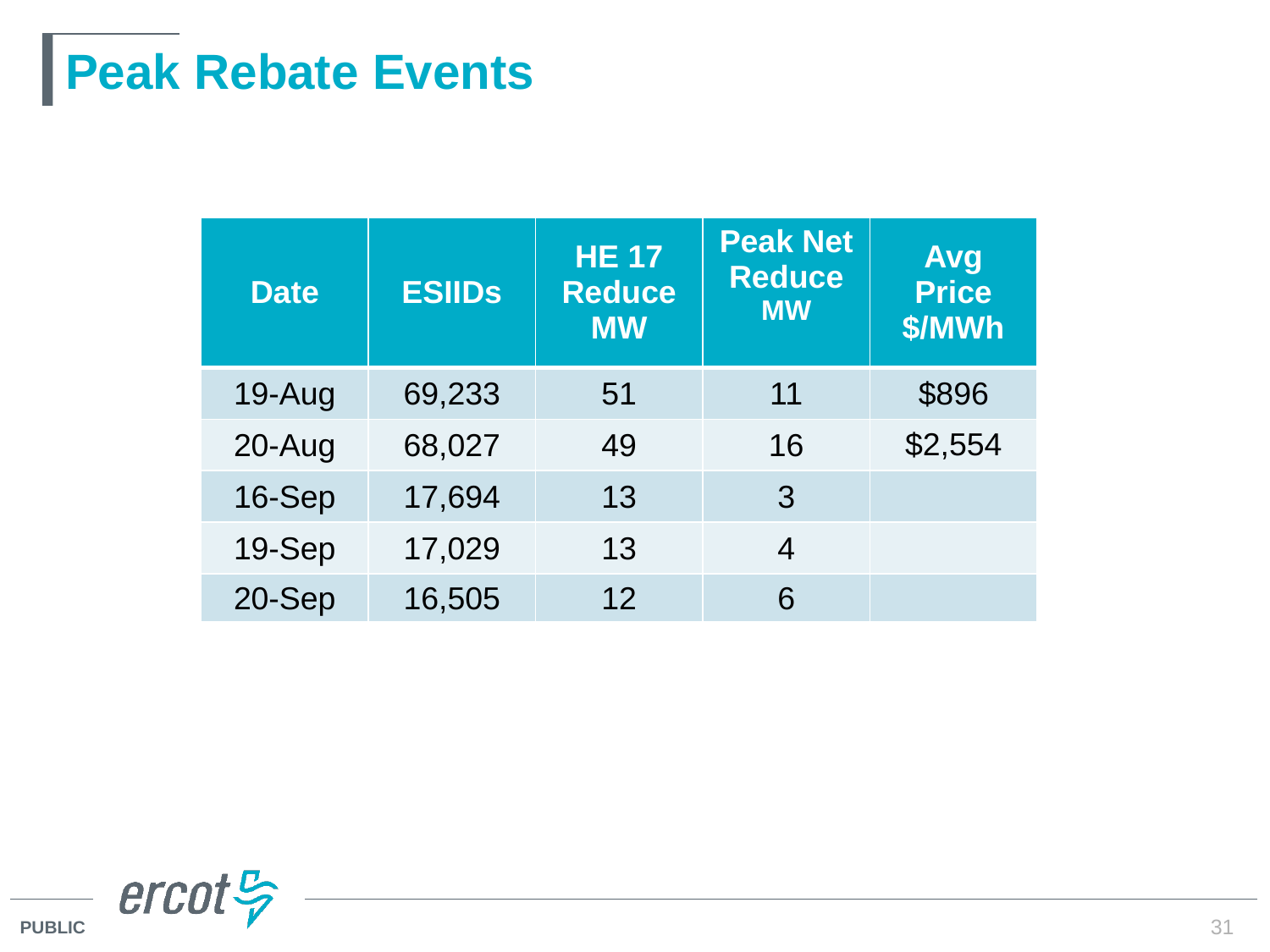

# Peak Rebate Events
| Date | ESIIDs | HE 17 Reduce MW | Peak Net Reduce MW | Avg Price $/MWh |
| --- | --- | --- | --- | --- |
| 19-Aug | 69,233 | 51 | 11 | $896 |
| 20-Aug | 68,027 | 49 | 16 | $2,554 |
| 16-Sep | 17,694 | 13 | 3 |  |
| 19-Sep | 17,029 | 13 | 4 |  |
| 20-Sep | 16,505 | 12 | 6 |  |
31